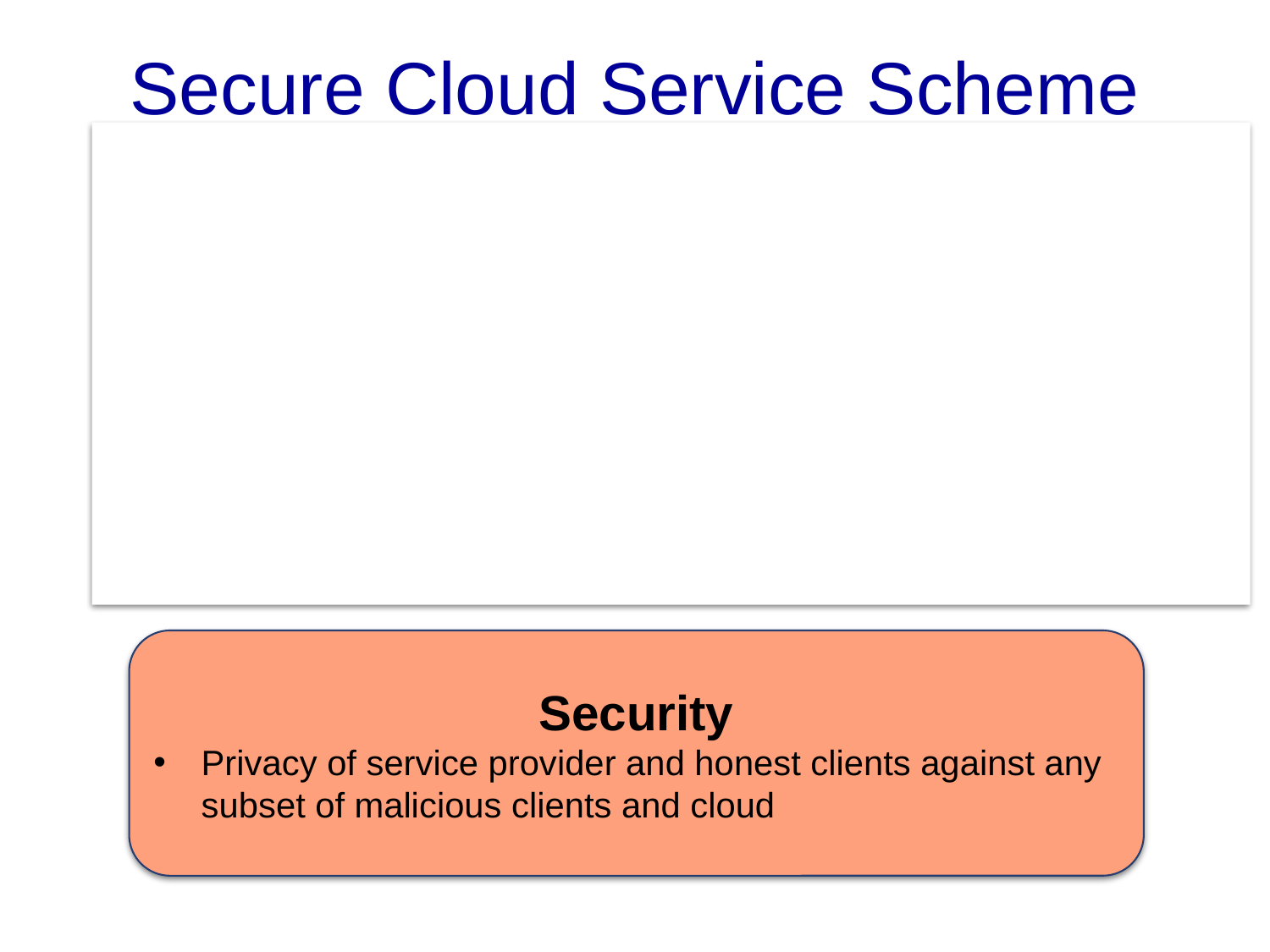

# Secure Cloud Service Scheme

Utility
Allows a weak service provider to host a service on
     an untrusted cloud
Authenticated (weak) clients can access this service

Efficiency:
Offline complexity of service provider depends on |P|
Online complexity of service provider and client is low
Security
Privacy of service provider and honest clients against any subset of malicious clients and cloud